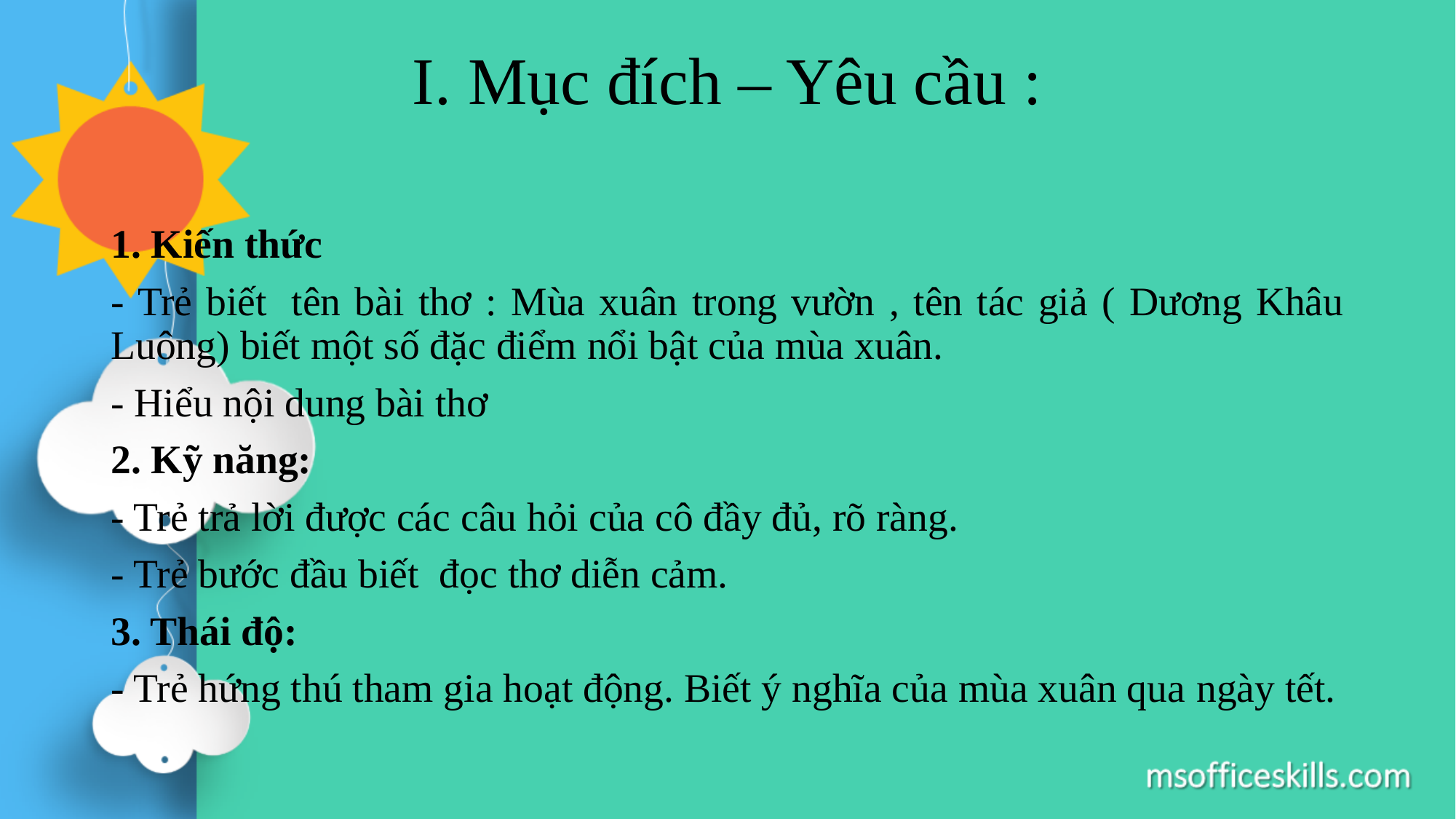

# I. Mục đích – Yêu cầu :
1. Kiến thức
- Trẻ biết  tên bài thơ : Mùa xuân trong vườn , tên tác giả ( Dương Khâu Luông) biết một số đặc điểm nổi bật của mùa xuân.
- Hiểu nội dung bài thơ
2. Kỹ năng:
- Trẻ trả lời được các câu hỏi của cô đầy đủ, rõ ràng.
- Trẻ bước đầu biết  đọc thơ diễn cảm.
3. Thái độ:
- Trẻ hứng thú tham gia hoạt động. Biết ý nghĩa của mùa xuân qua ngày tết.